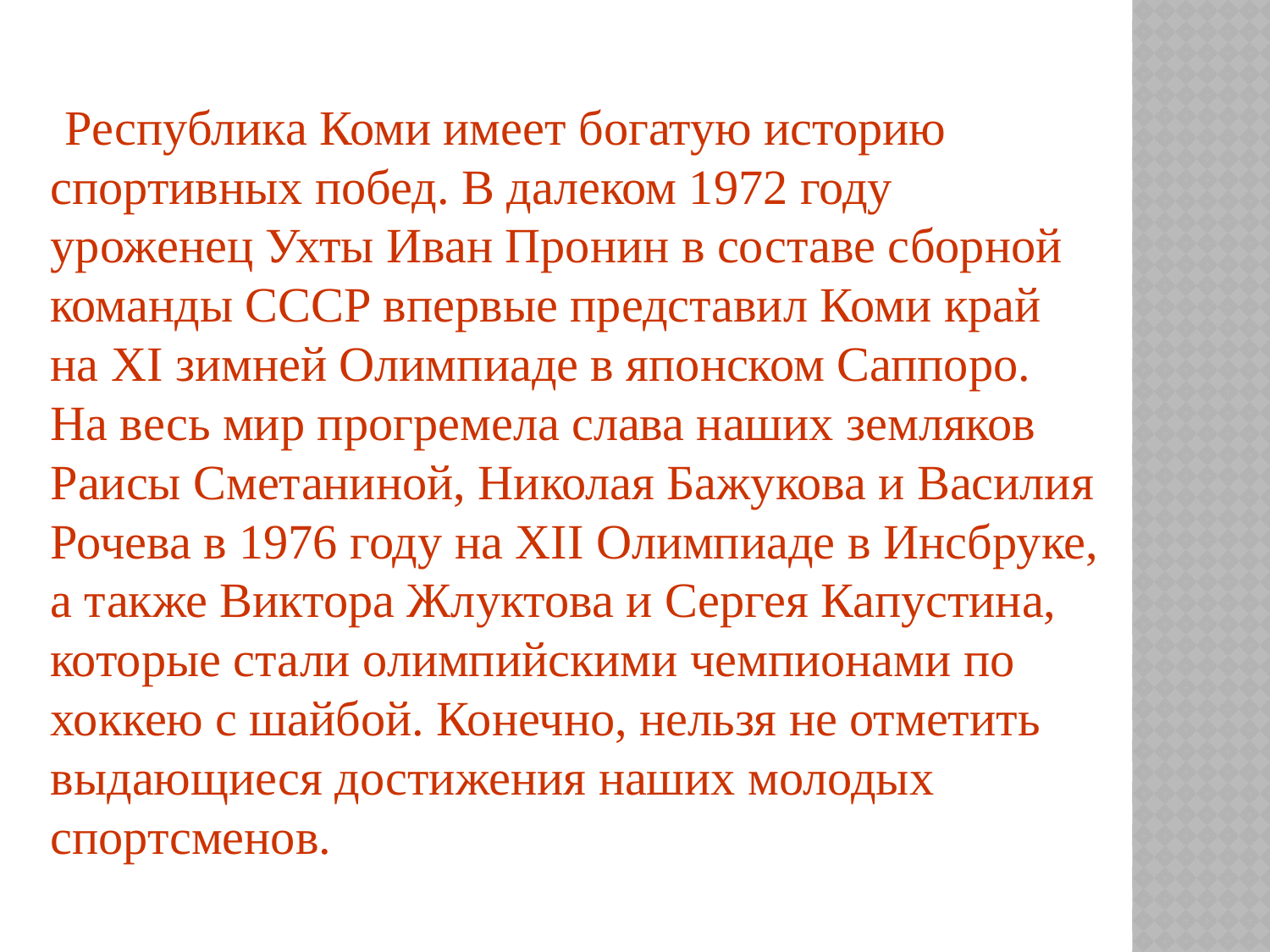

Республика Коми имеет богатую историю спортивных побед. В далеком 1972 году уроженец Ухты Иван Пронин в составе сборной команды СССР впервые представил Коми край на XI зимней Олимпиаде в японском Саппоро. На весь мир прогремела слава наших земляков Раисы Сметаниной, Николая Бажукова и Василия Рочева в 1976 году на XII Олимпиаде в Инсбруке, а также Виктора Жлуктова и Сергея Капустина, которые стали олимпийскими чемпионами по хоккею с шайбой. Конечно, нельзя не отметить выдающиеся достижения наших молодых спортсменов.